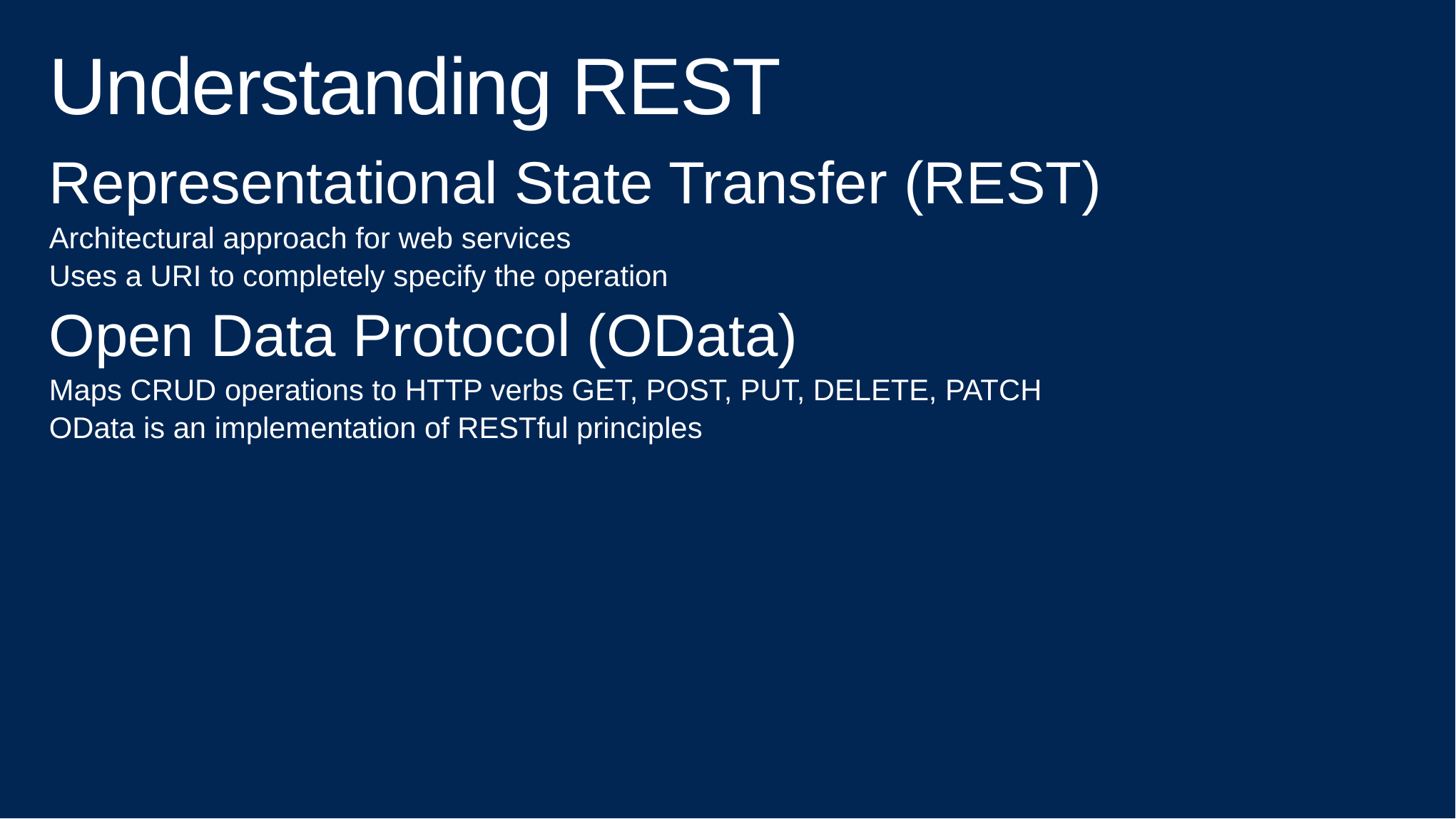

# Understanding REST
Representational State Transfer (REST)
Architectural approach for web services
Uses a URI to completely specify the operation
Open Data Protocol (OData)
Maps CRUD operations to HTTP verbs GET, POST, PUT, DELETE, PATCH
OData is an implementation of RESTful principles